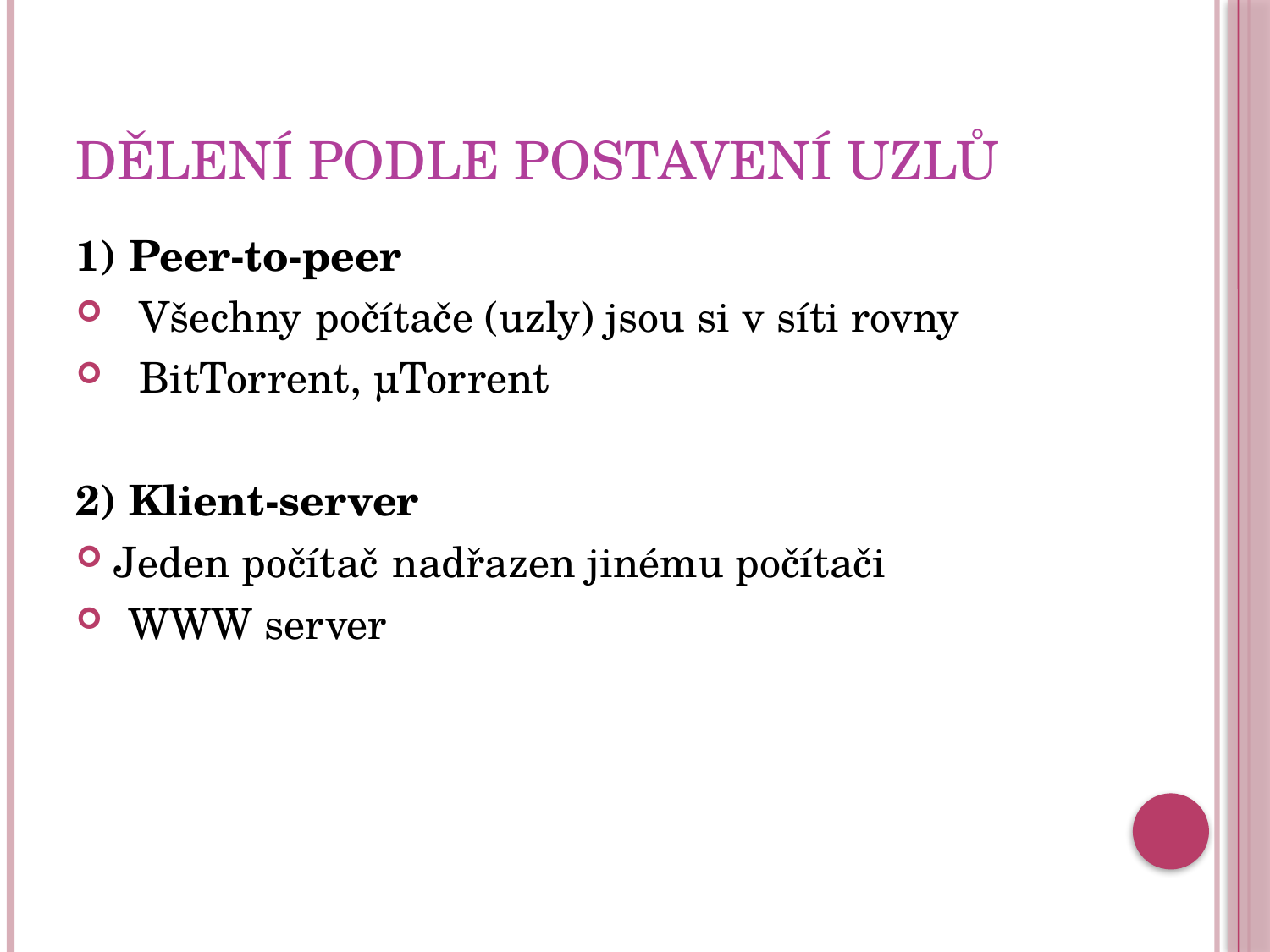

# Dělení podle postavení uzlů
1) Peer-to-peer
Všechny počítače (uzly) jsou si v síti rovny
BitTorrent, µTorrent

2) Klient-server
Jeden počítač nadřazen jinému počítači
 WWW server